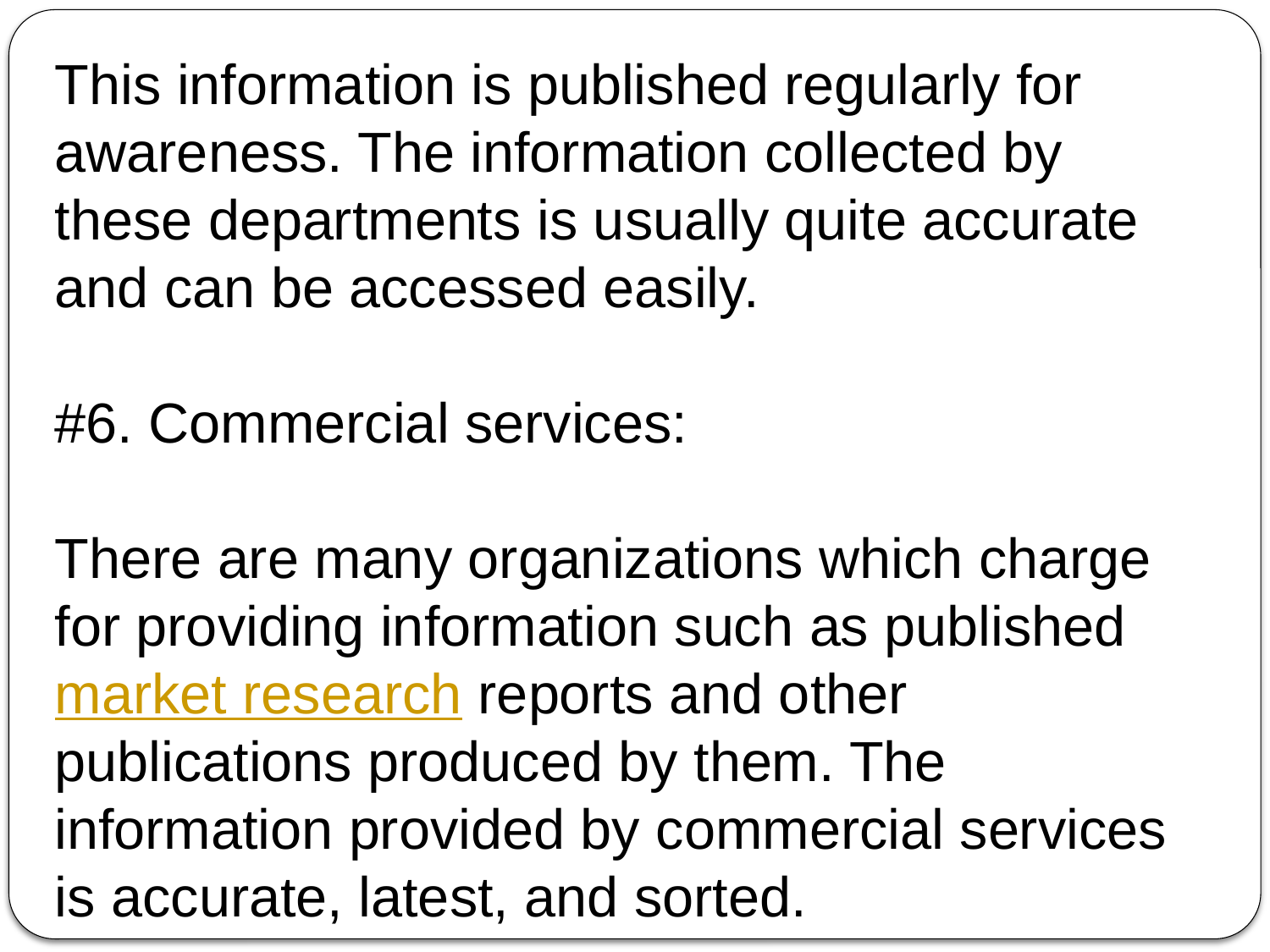

This information is published regularly for awareness. The information collected by these departments is usually quite accurate and can be accessed easily.

#6. Commercial services:

There are many organizations which charge for providing information such as published market research reports and other publications produced by them. The information provided by commercial services is accurate, latest, and sorted.